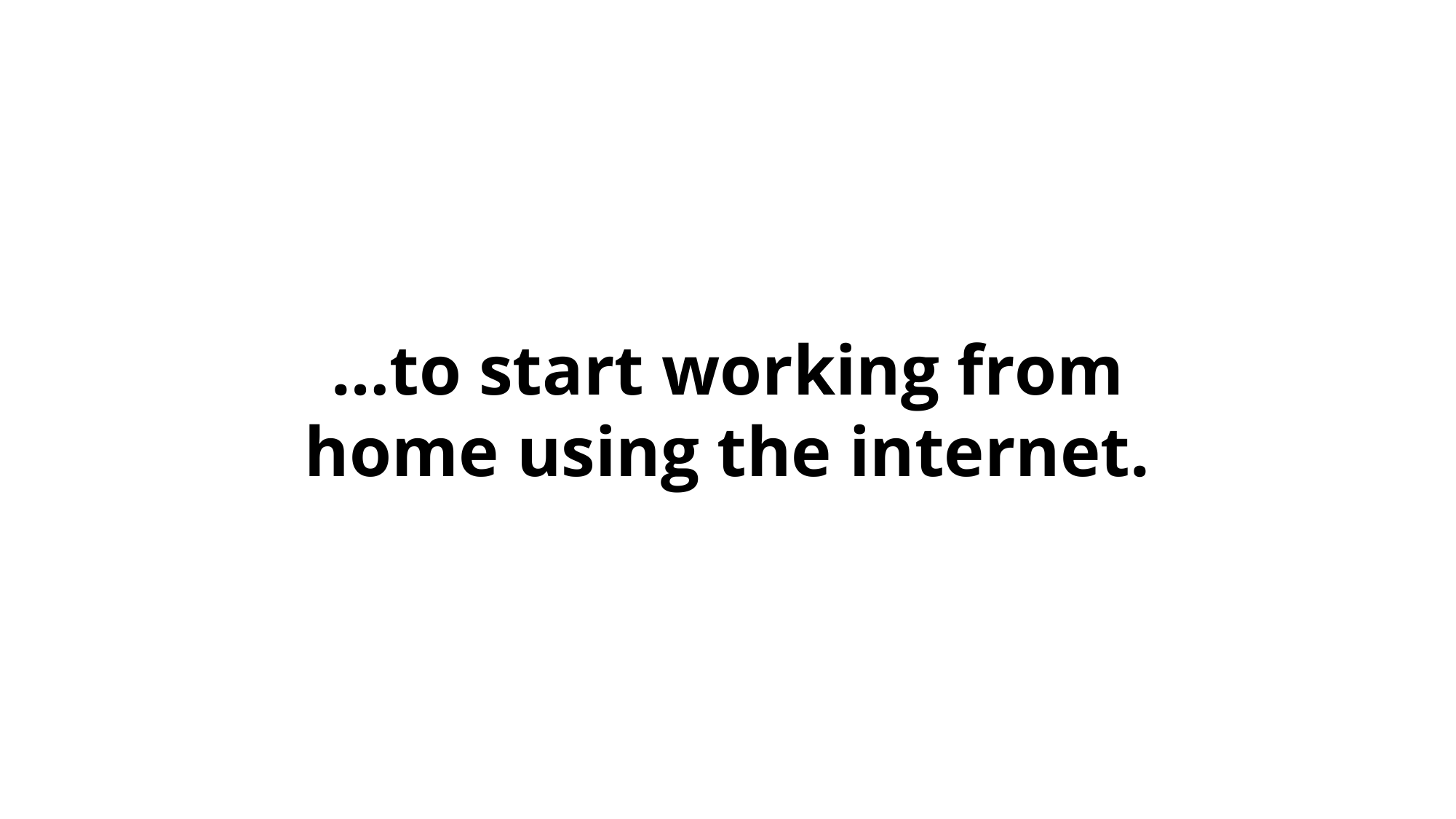

…to start working from home using the internet.